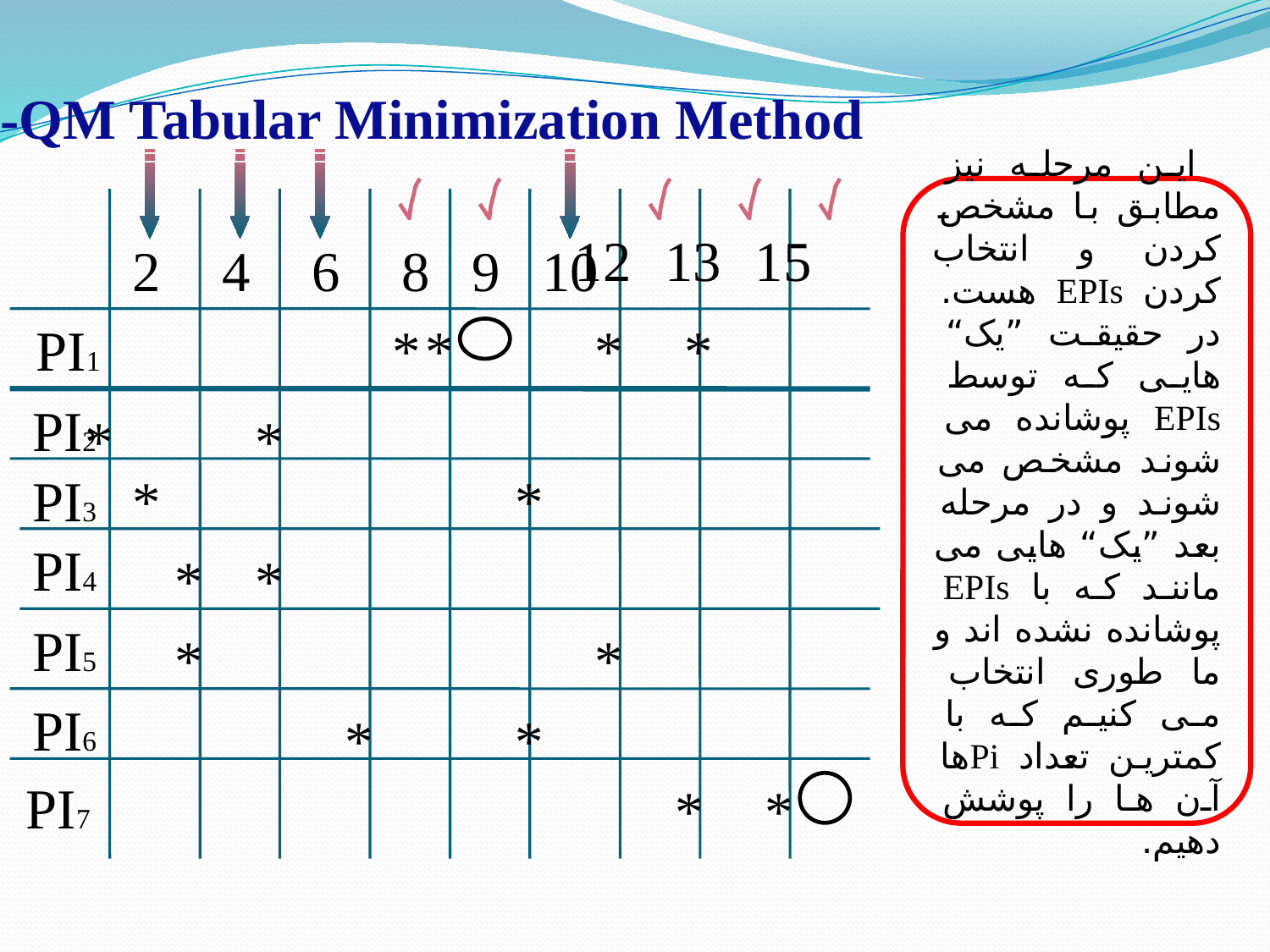

# -QM Tabular Minimization Method
این مرحله نیز مطابق با مشخص کردن و انتخاب کردن EPIs هست. در حقیقت ”یک“ هایی که توسط EPIs پوشانده می شوند مشخص می شوند و در مرحله بعد ”یک“ هایی می مانند که با EPIs پوشانده نشده اند و ما طوری انتخاب می کنیم که با کمترین تعداد Piها آن ها را پوشش دهیم.

12
13
15
2
4
6
8
9
10

PI1
*
*
*
*

PI2
*
*

PI3
*
*

PI4
*
*

PI5
*
*

PI6
*
*

PI7
*
*